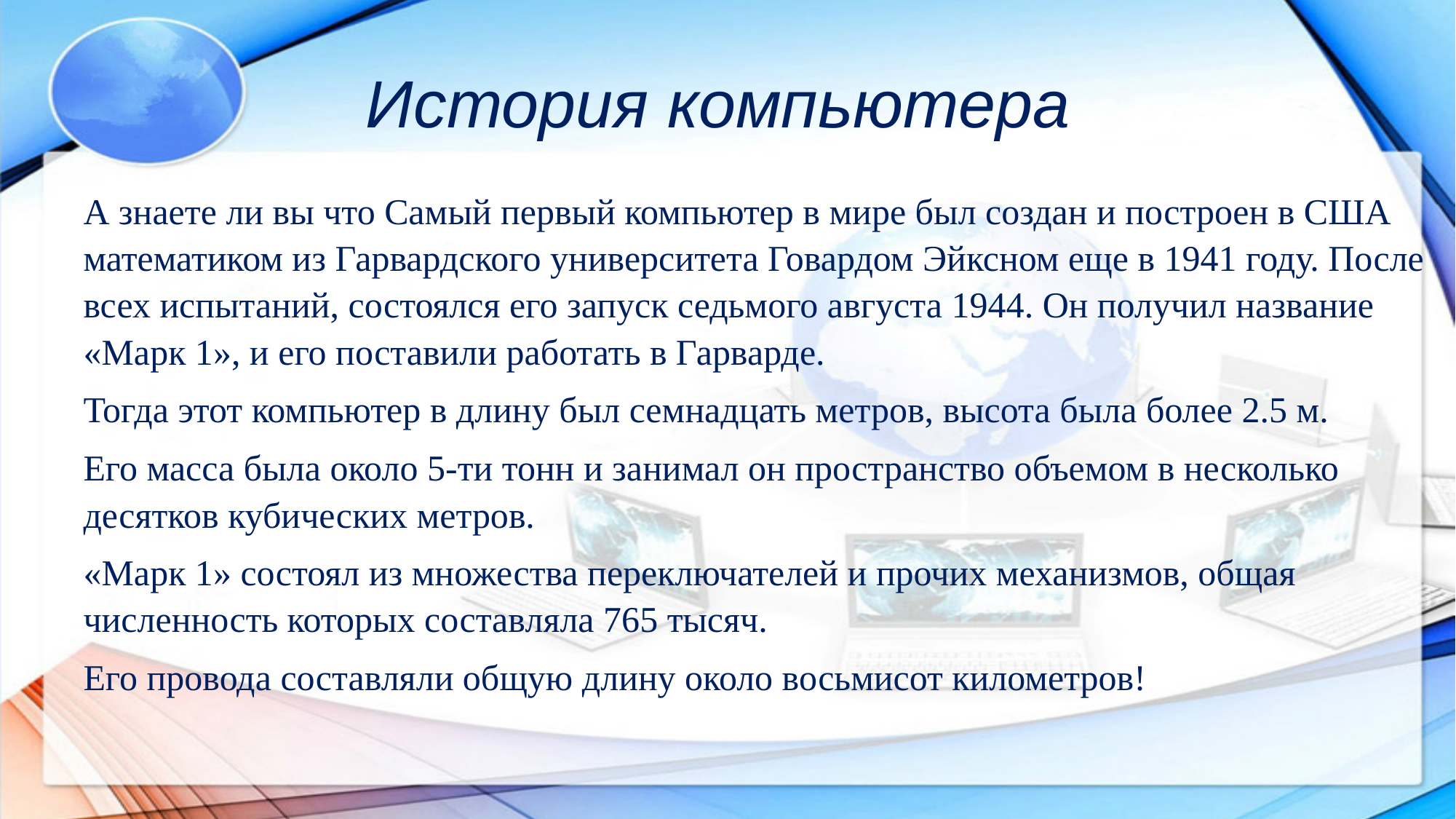

# История компьютера
А знаете ли вы что Самый первый компьютер в мире был создан и построен в США математиком из Гарвардского университета Говардом Эйксном еще в 1941 году. После всех испытаний, состоялся его запуск седьмого августа 1944. Он получил название «Марк 1», и его поставили работать в Гарварде.
Тогда этот компьютер в длину был семнадцать метров, высота была более 2.5 м.
Его масса была около 5-ти тонн и занимал он пространство объемом в несколько десятков кубических метров.
«Марк 1» состоял из множества переключателей и прочих механизмов, общая численность которых составляла 765 тысяч.
Его провода составляли общую длину около восьмисот километров!